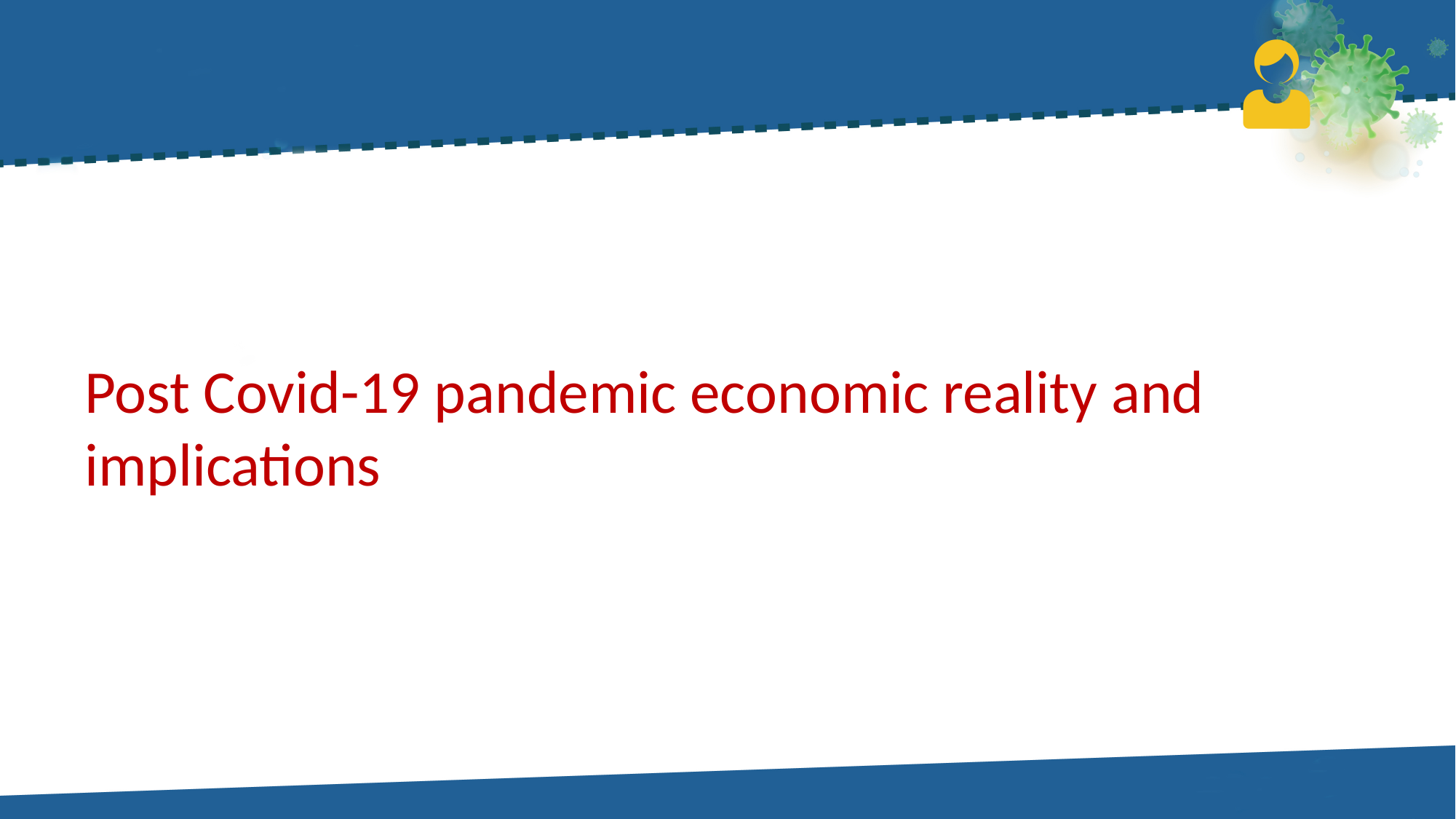

Post Covid-19 pandemic economic reality and implications